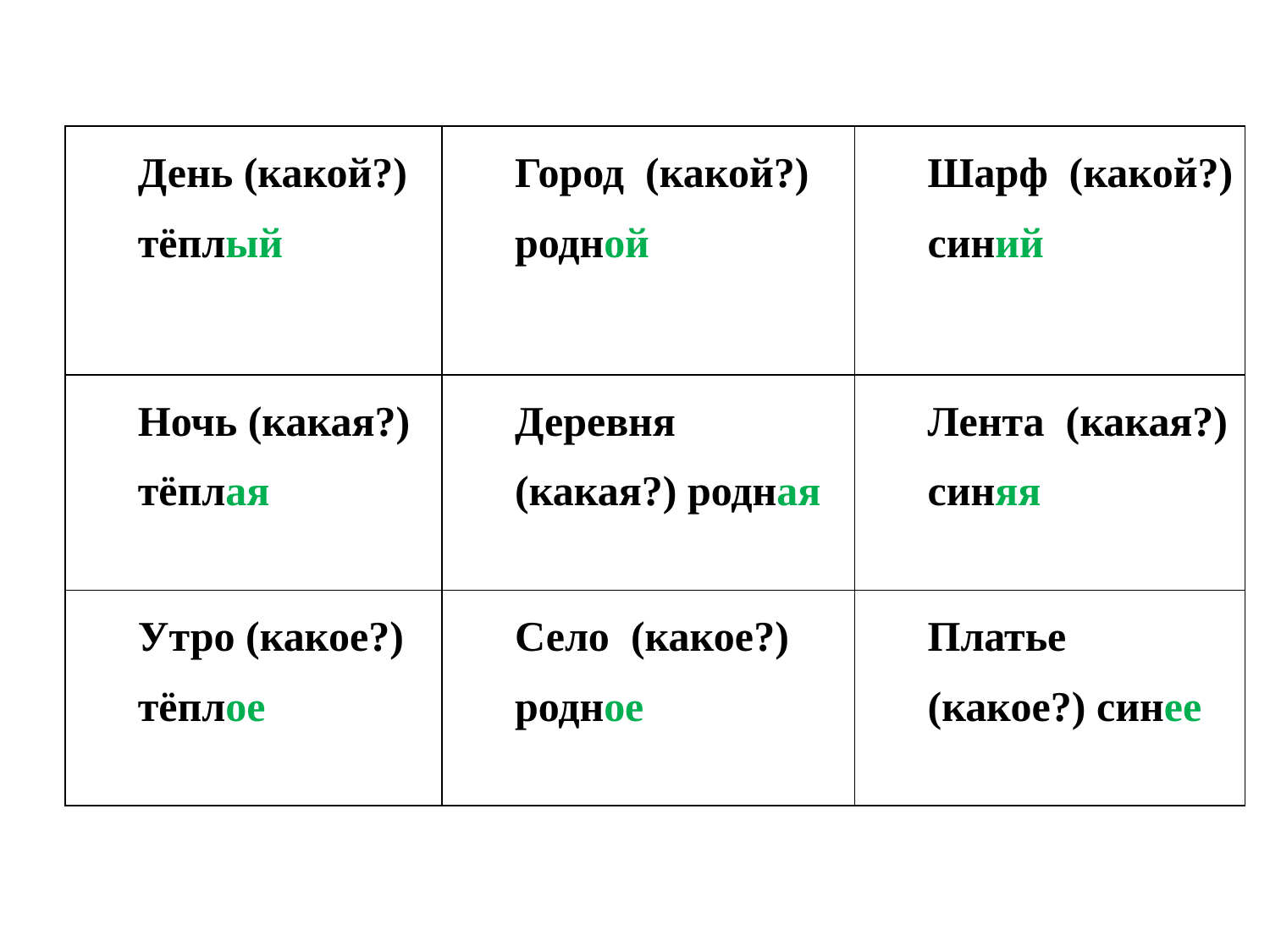

#
| День (какой?) тёплый | Город (какой?) родной | Шарф (какой?) синий |
| --- | --- | --- |
| Ночь (какая?) тёплая | Деревня (какая?) родная | Лента (какая?) синяя |
| Утро (какое?) тёплое | Село (какое?) родное | Платье (какое?) синее |